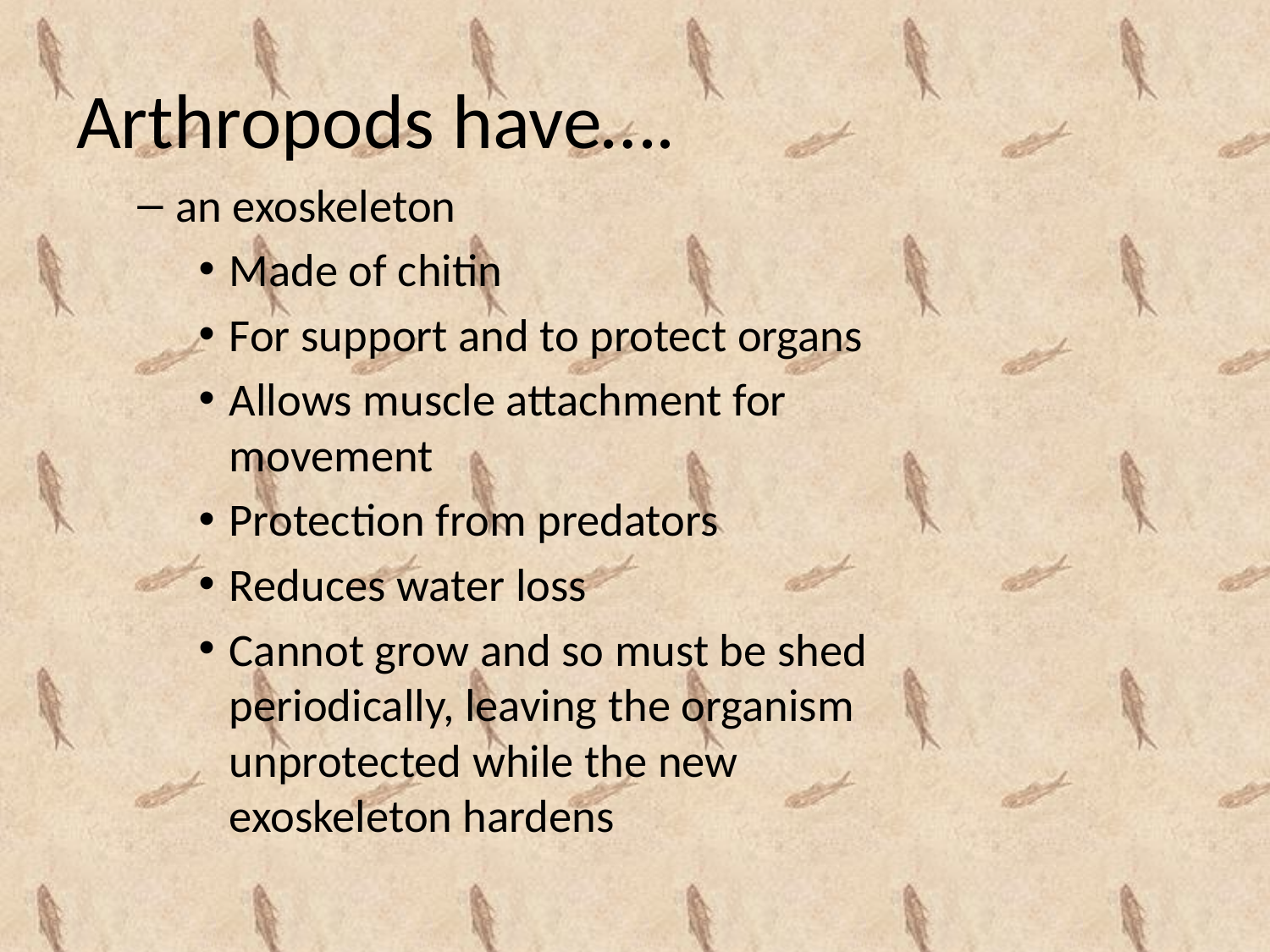

# Arthropods have….
an exoskeleton
Made of chitin
For support and to protect organs
Allows muscle attachment for movement
Protection from predators
Reduces water loss
Cannot grow and so must be shed periodically, leaving the organism unprotected while the new exoskeleton hardens